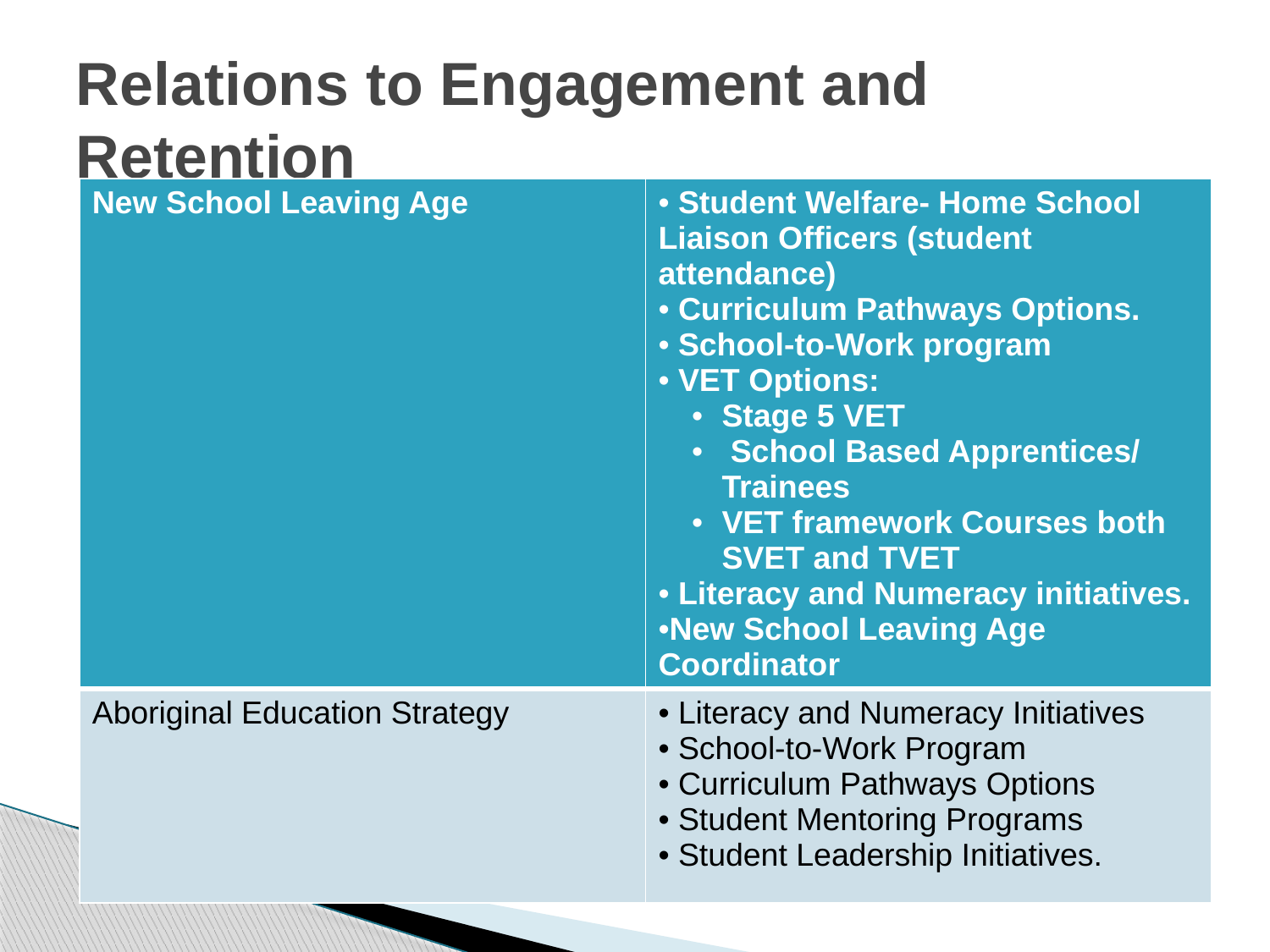

# Relations to Engagement and Retention
| New School Leaving Age | Student Welfare- Home School Liaison Officers (student attendance) Curriculum Pathways Options. School-to-Work program VET Options: Stage 5 VET School Based Apprentices/ Trainees VET framework Courses both SVET and TVET Literacy and Numeracy initiatives. New School Leaving Age Coordinator |
| --- | --- |
| Aboriginal Education Strategy | Literacy and Numeracy Initiatives School-to-Work Program Curriculum Pathways Options Student Mentoring Programs Student Leadership Initiatives. |